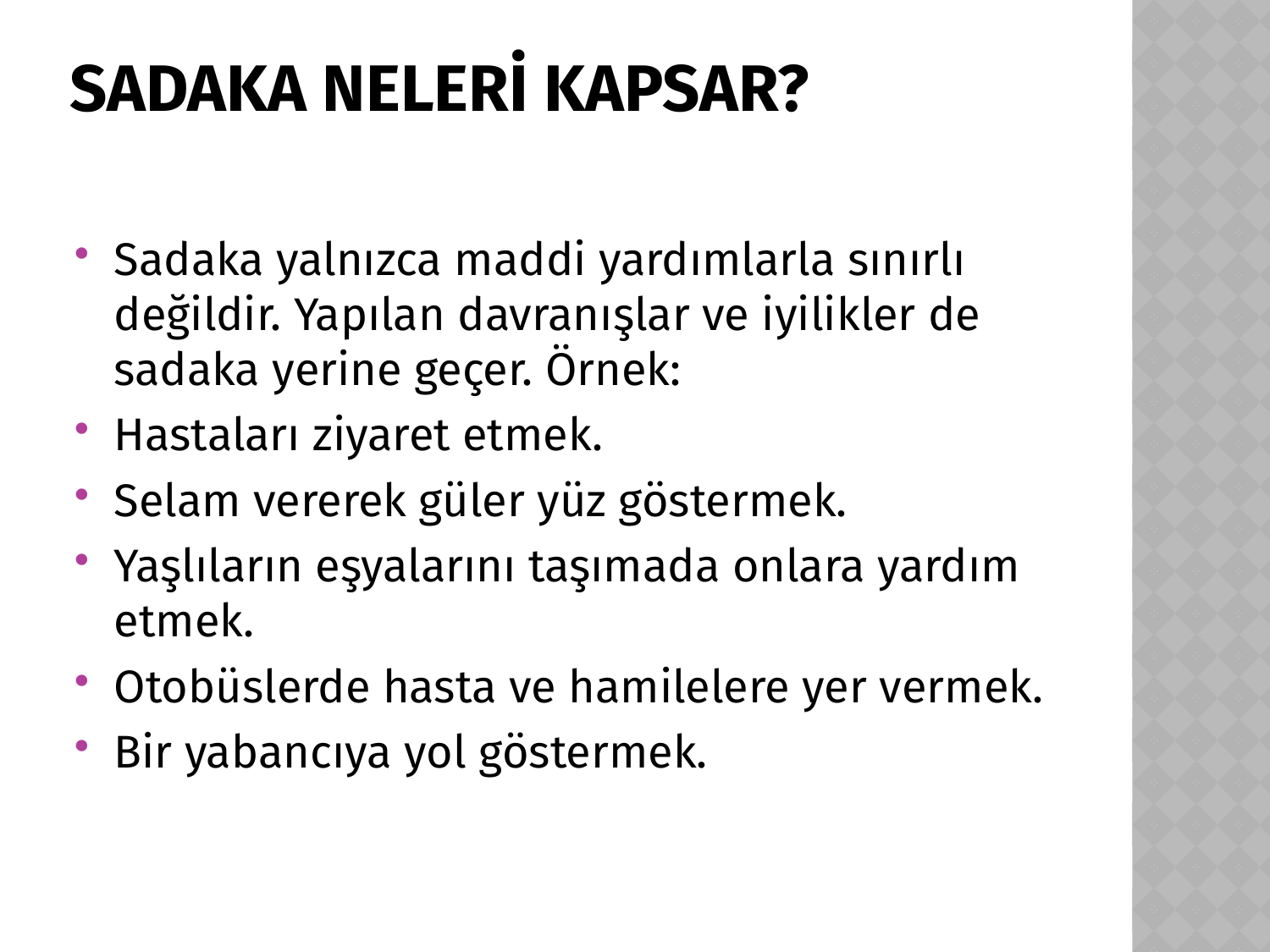

# Sadaka neleri kapsar?
Sadaka yalnızca maddi yardımlarla sınırlı değildir. Yapılan davranışlar ve iyilikler de sadaka yerine geçer. Örnek:
Hastaları ziyaret etmek.
Selam vererek güler yüz göstermek.
Yaşlıların eşyalarını taşımada onlara yardım etmek.
Otobüslerde hasta ve hamilelere yer vermek.
Bir yabancıya yol göstermek.